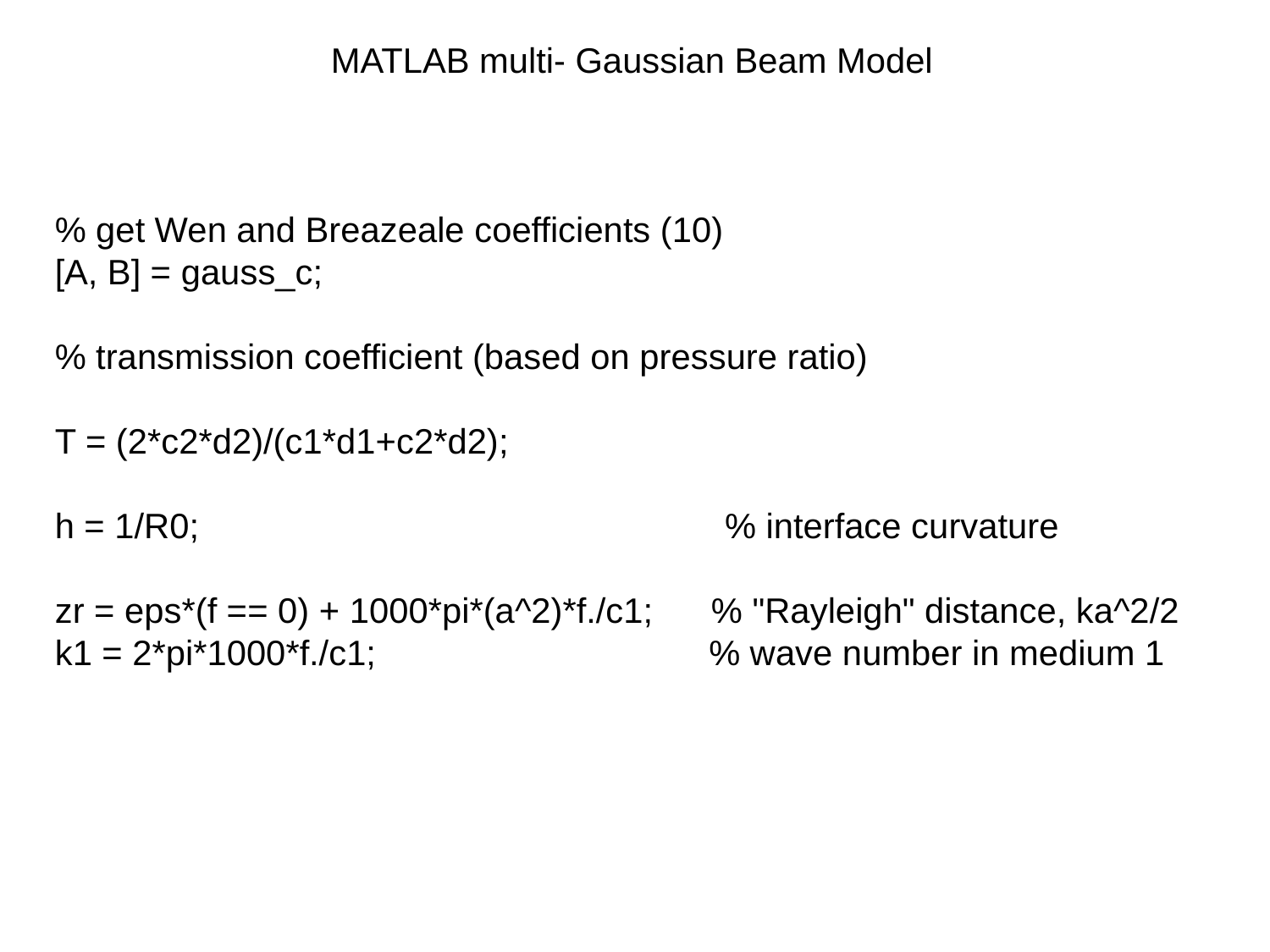

MATLAB multi- Gaussian Beam Model
% get Wen and Breazeale coefficients (10)
[A, B] = gauss_c;

% transmission coefficient (based on pressure ratio)

T = (2*c2*d2)/(c1*d1+c2*d2);

h = 1/R0;                                                      % interface curvature

zr = eps*(f == 0) + 1000*pi*(a^2)*f./c1;      % "Rayleigh" distance, ka^2/2
k1 = 2*pi*1000*f./c1;		               % wave number in medium 1